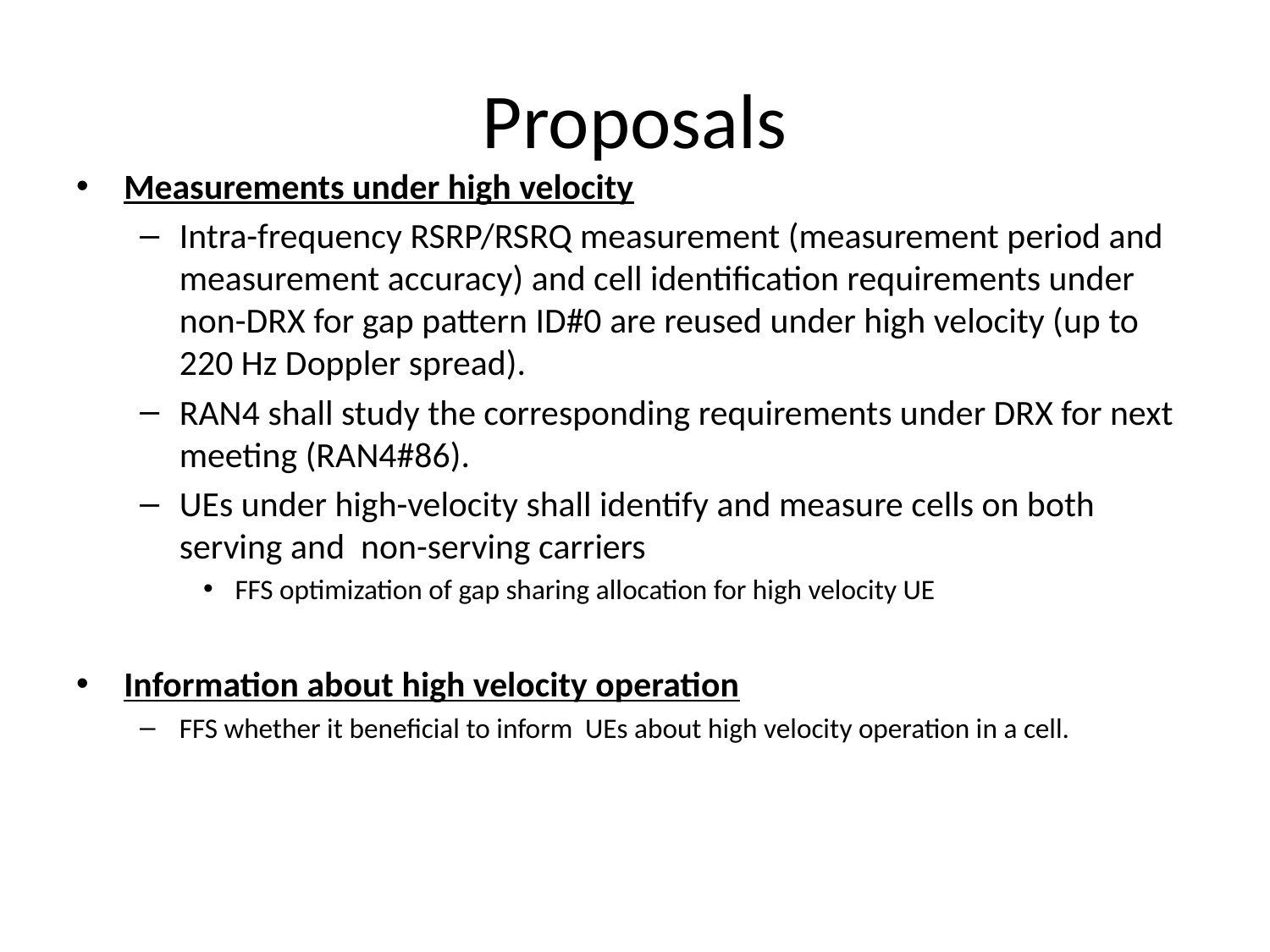

# Proposals
Measurements under high velocity
Intra-frequency RSRP/RSRQ measurement (measurement period and measurement accuracy) and cell identification requirements under non-DRX for gap pattern ID#0 are reused under high velocity (up to 220 Hz Doppler spread).
RAN4 shall study the corresponding requirements under DRX for next meeting (RAN4#86).
UEs under high-velocity shall identify and measure cells on both serving and  non-serving carriers
FFS optimization of gap sharing allocation for high velocity UE

Information about high velocity operation
FFS whether it beneficial to inform  UEs about high velocity operation in a cell.